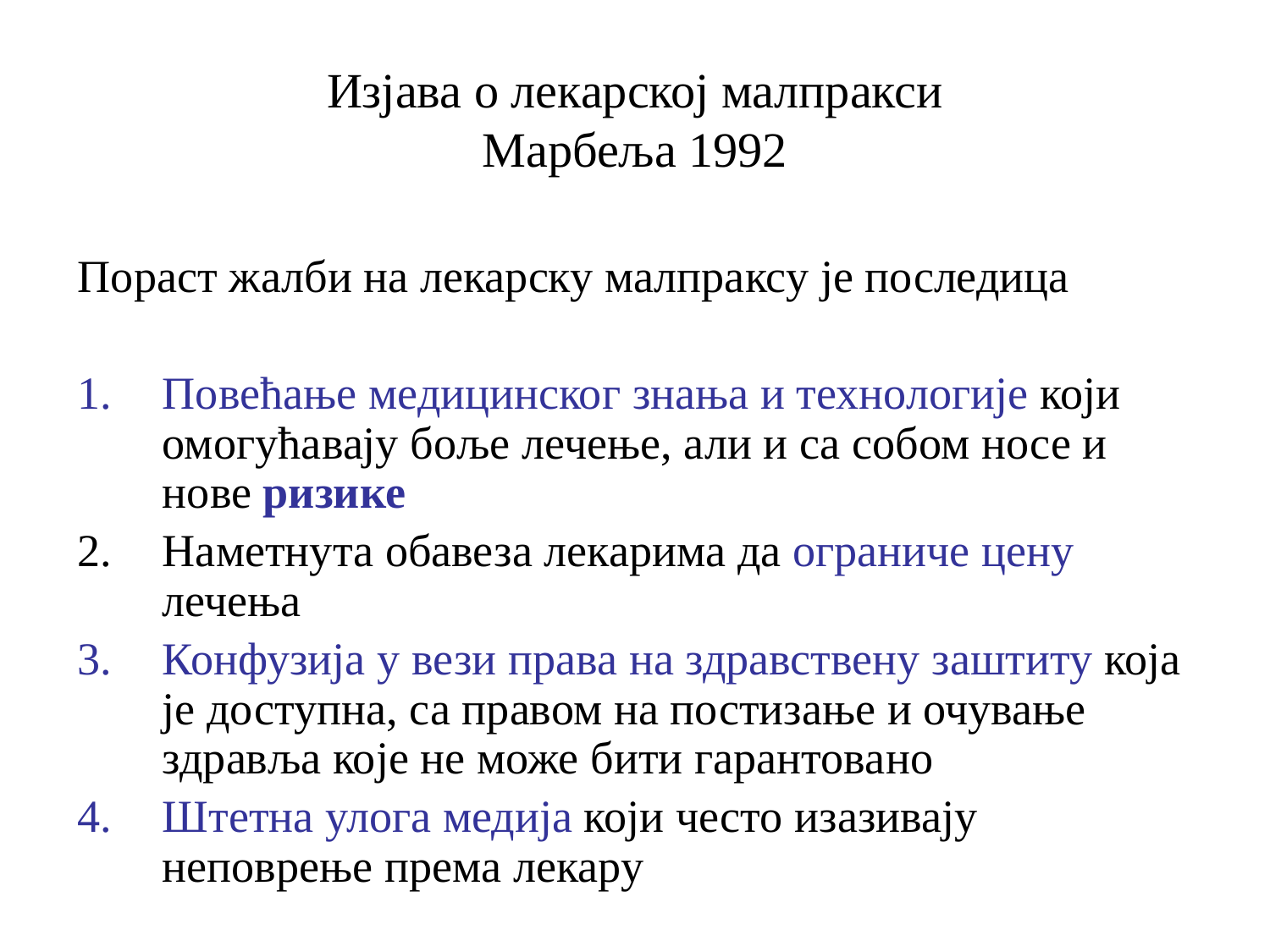

# Изјава о лекарској малпракси Марбеља 1992
Пораст жалби на лекарску малпраксу је последица

Повећање медицинског знања и технологије који омогућавају боље лечење, али и са собом носе и нове ризике
Наметнута обавеза лекарима да ограниче цену лечења
Конфузија у вези права на здравствену заштиту која је доступна, са правом на постизање и очување здравља које не може бити гарантовано
Штетна улога медија који често изазивају неповрење према лекару